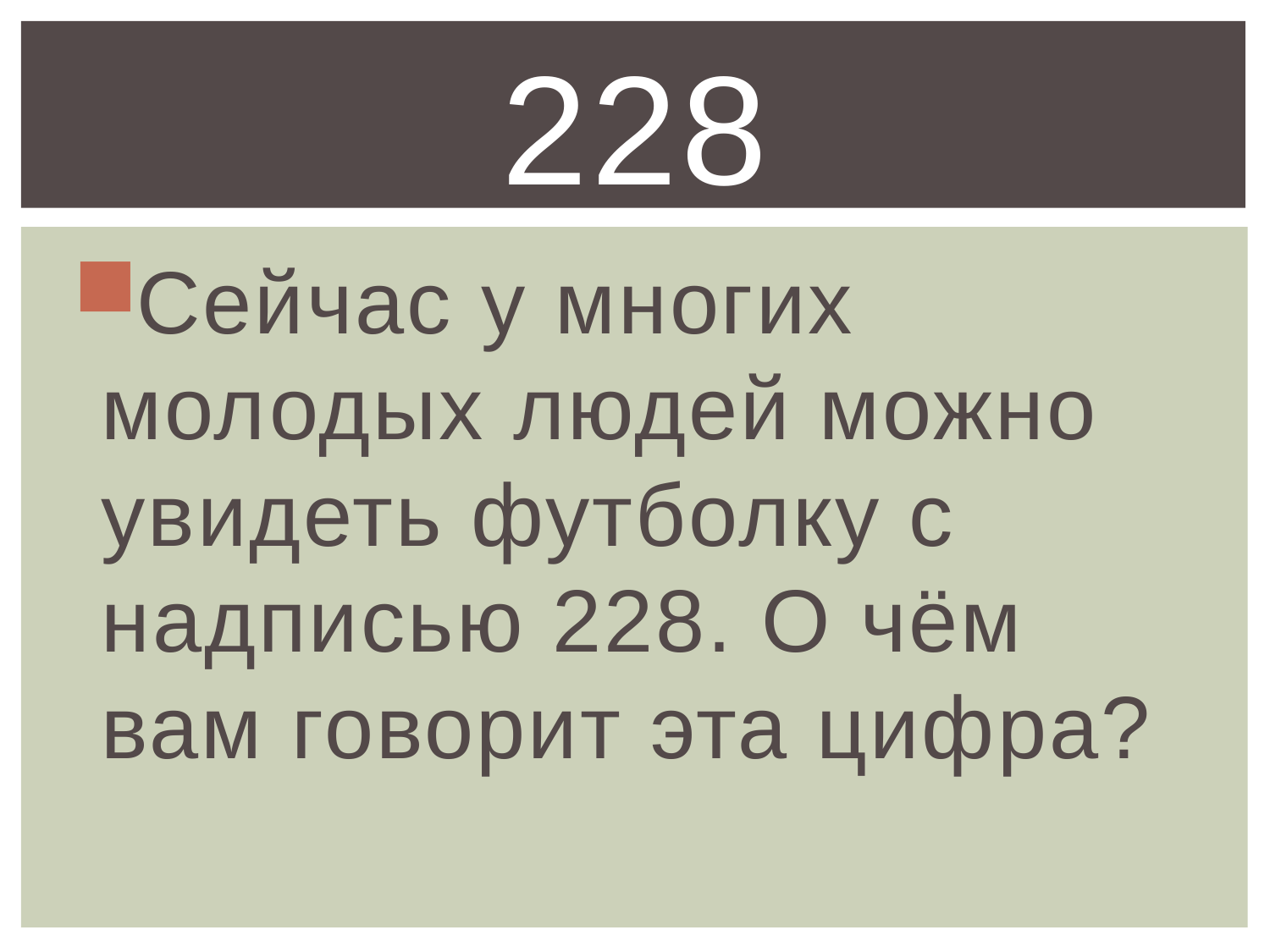

# 228
Сейчас у многих молодых людей можно увидеть футболку с надписью 228. О чём вам говорит эта цифра?